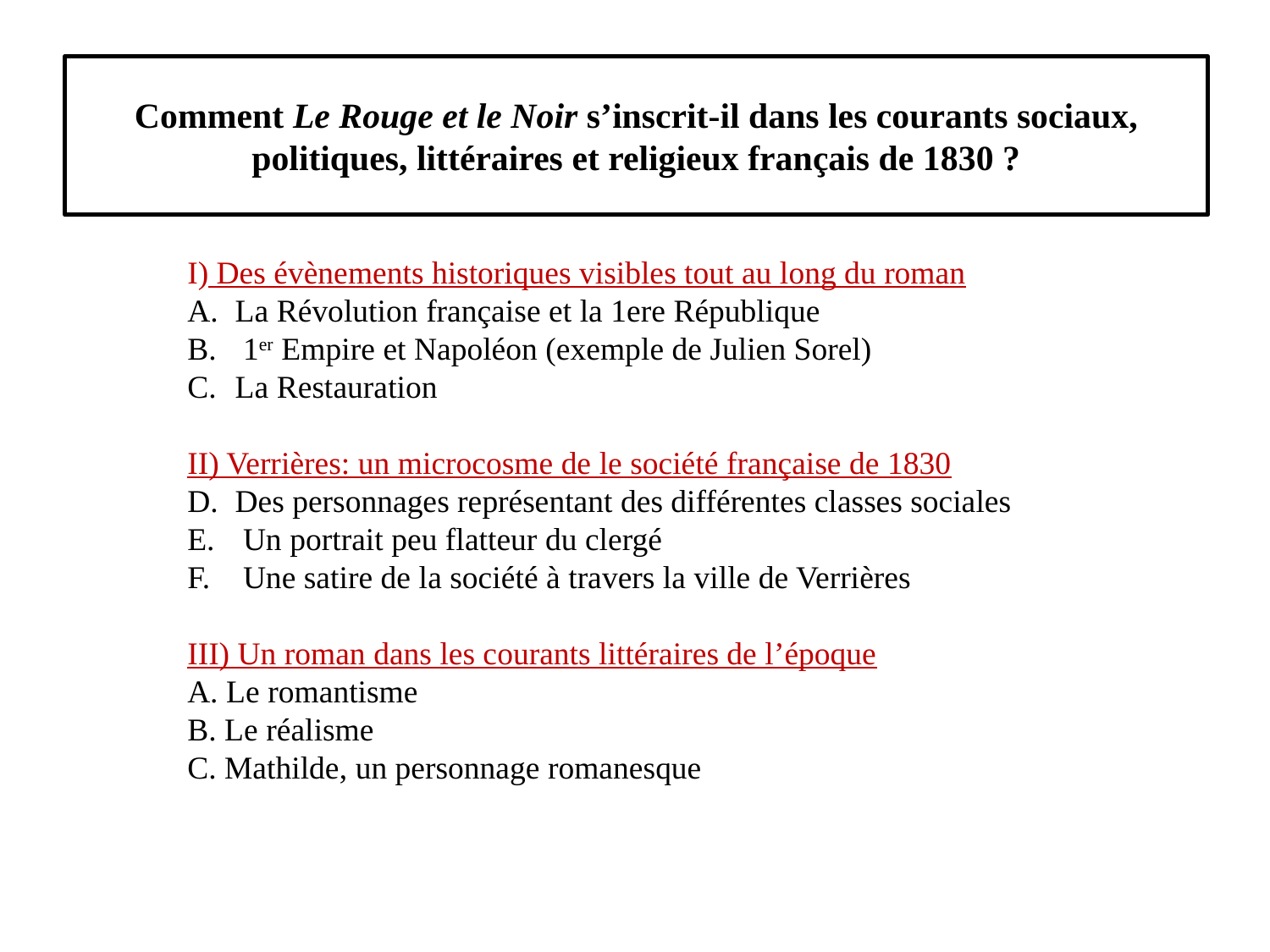

# Comment Le Rouge et le Noir s’inscrit-il dans les courants sociaux, politiques, littéraires et religieux français de 1830 ?
I) Des évènements historiques visibles tout au long du roman
La Révolution française et la 1ere République
 1er Empire et Napoléon (exemple de Julien Sorel)
La Restauration

II) Verrières: un microcosme de le société française de 1830
Des personnages représentant des différentes classes sociales
 Un portrait peu flatteur du clergé
 Une satire de la société à travers la ville de Verrières

III) Un roman dans les courants littéraires de l’époque
A. Le romantisme
B. Le réalisme
C. Mathilde, un personnage romanesque